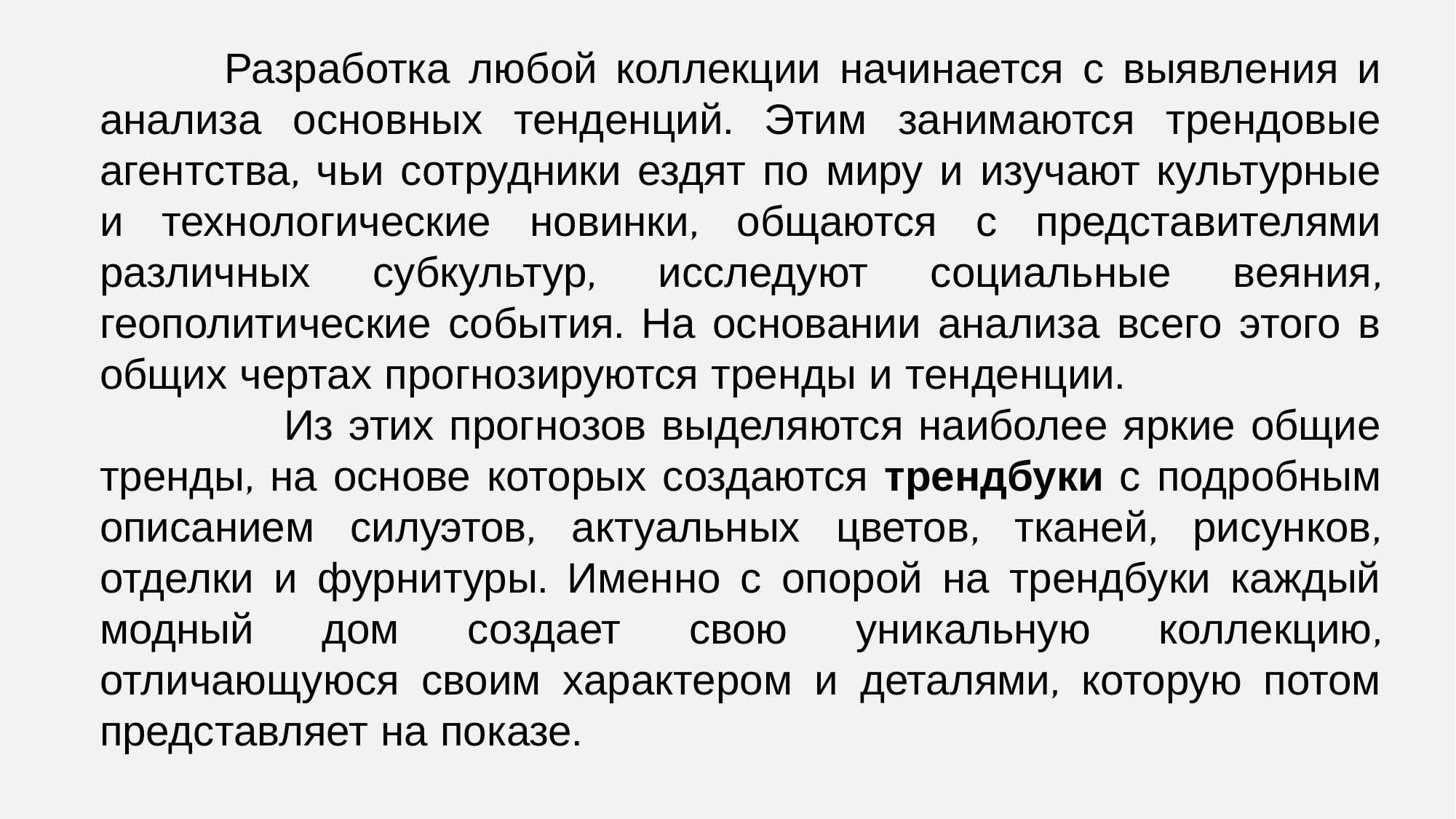

Разработка любой коллекции начинается с выявления и анализа основных тенденций. Этим занимаются трендовые агентства, чьи сотрудники ездят по миру и изучают культурные и технологические новинки, общаются с представителями различных субкультур, исследуют социальные веяния, геополитические события. На основании анализа всего этого в общих чертах прогнозируются тренды и тенденции.
            Из этих прогнозов выделяются наиболее яркие общие тренды, на основе которых создаются трендбуки с подробным описанием силуэтов, актуальных цветов, тканей, рисунков, отделки и фурнитуры. Именно с опорой на трендбуки каждый модный дом создает свою уникальную коллекцию, отличающуюся своим характером и деталями, которую потом представляет на показе.